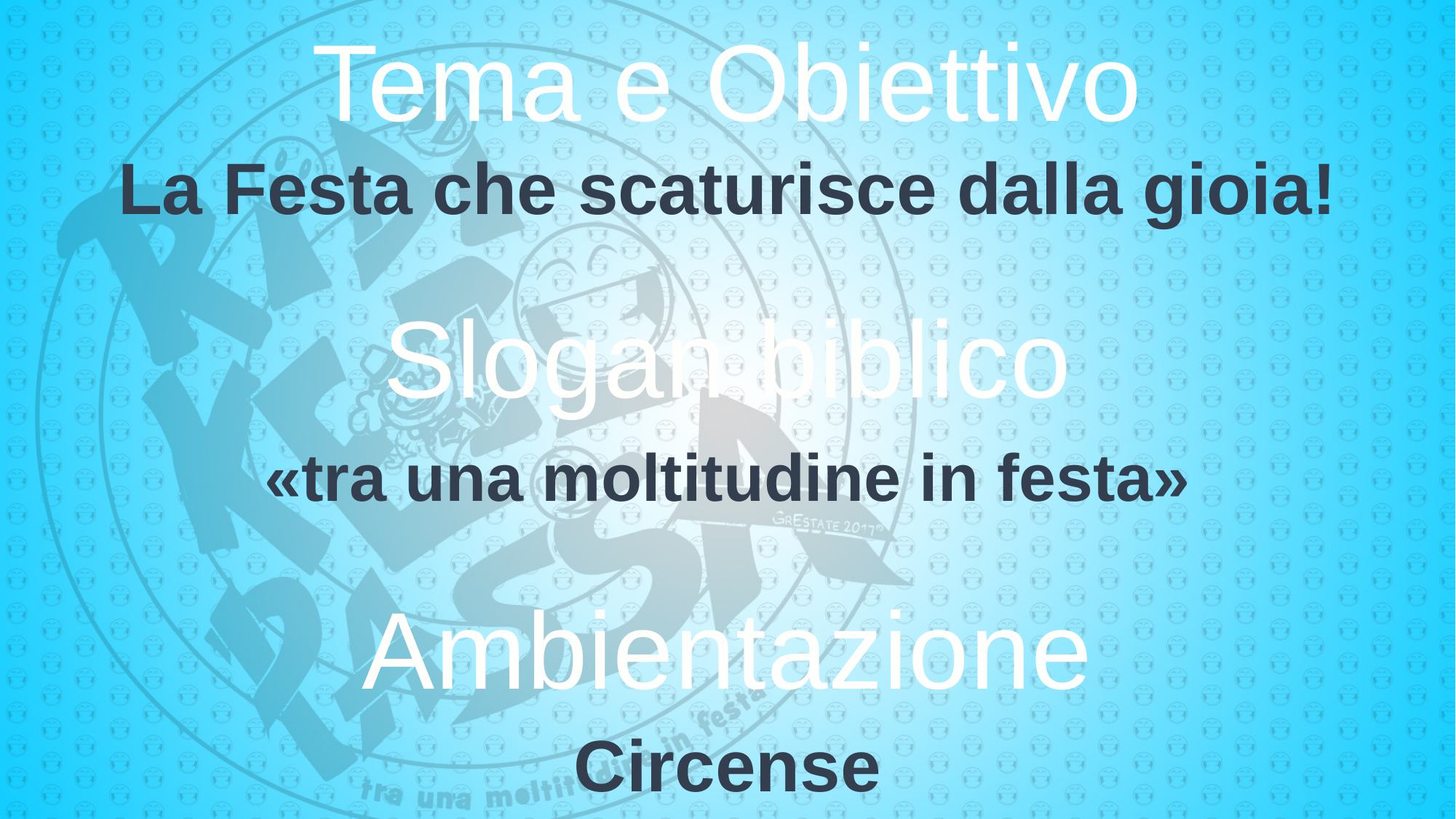

Tema e Obiettivo
La Festa che scaturisce dalla gioia!
Slogan biblico
«tra una moltitudine in festa»
Ambientazione

Circense